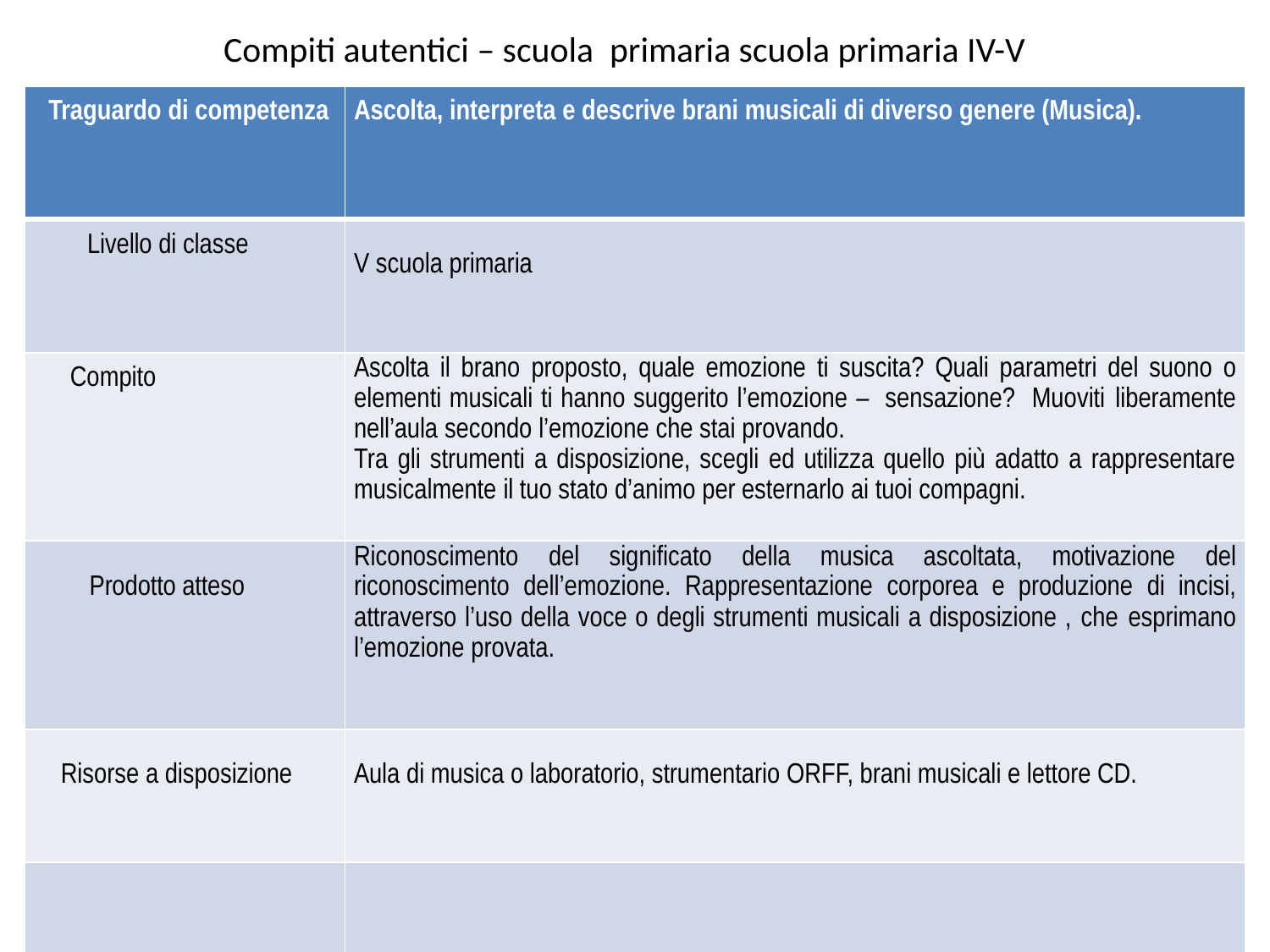

# Compiti autentici – scuola  primaria scuola primaria IV-V
| Traguardo di competenza | Ascolta, interpreta e descrive brani musicali di diverso genere (Musica). |
| --- | --- |
| Livello di classe | V scuola primaria |
| Compito | Ascolta il brano proposto, quale emozione ti suscita? Quali parametri del suono o elementi musicali ti hanno suggerito l’emozione – sensazione? Muoviti liberamente nell’aula secondo l’emozione che stai provando. Tra gli strumenti a disposizione, scegli ed utilizza quello più adatto a rappresentare musicalmente il tuo stato d’animo per esternarlo ai tuoi compagni. |
| Prodotto atteso | Riconoscimento del significato della musica ascoltata, motivazione del riconoscimento dell’emozione. Rappresentazione corporea e produzione di incisi, attraverso l’uso della voce o degli strumenti musicali a disposizione , che esprimano l’emozione provata. |
| Risorse a disposizione | Aula di musica o laboratorio, strumentario ORFF, brani musicali e lettore CD. |
|  |  |